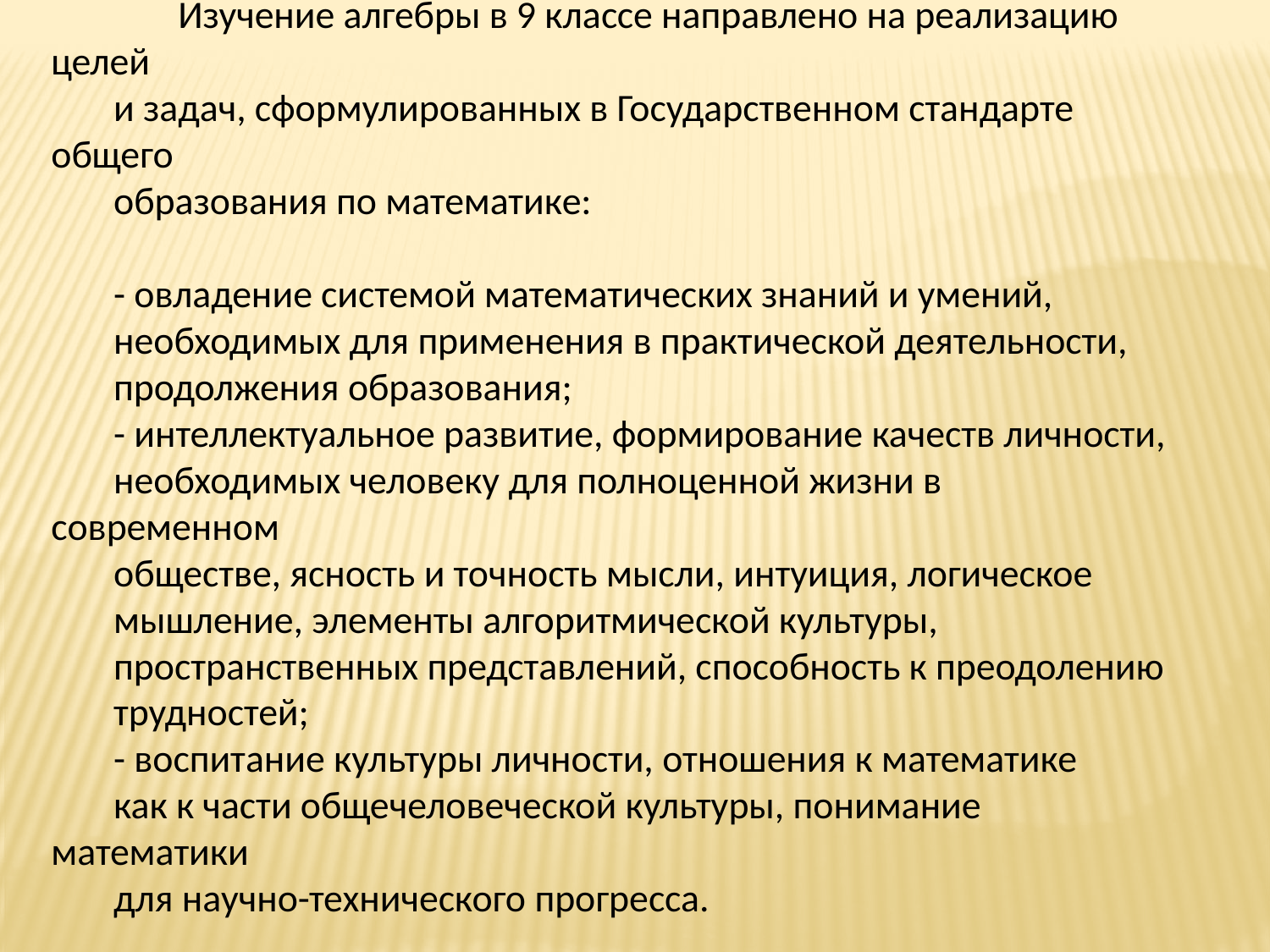

Изучение алгебры в 9 классе направлено на реализацию целей
и задач, сформулированных в Государственном стандарте общего
образования по математике:

- овладение системой математических знаний и умений,
необходимых для применения в практической деятельности,
продолжения образования;
- интеллектуальное развитие, формирование качеств личности,
необходимых человеку для полноценной жизни в современном
обществе, ясность и точность мысли, интуиция, логическое
мышление, элементы алгоритмической культуры,
пространственных представлений, способность к преодолению
трудностей;
- воспитание культуры личности, отношения к математике
как к части общечеловеческой культуры, понимание математики
для научно-технического прогресса.